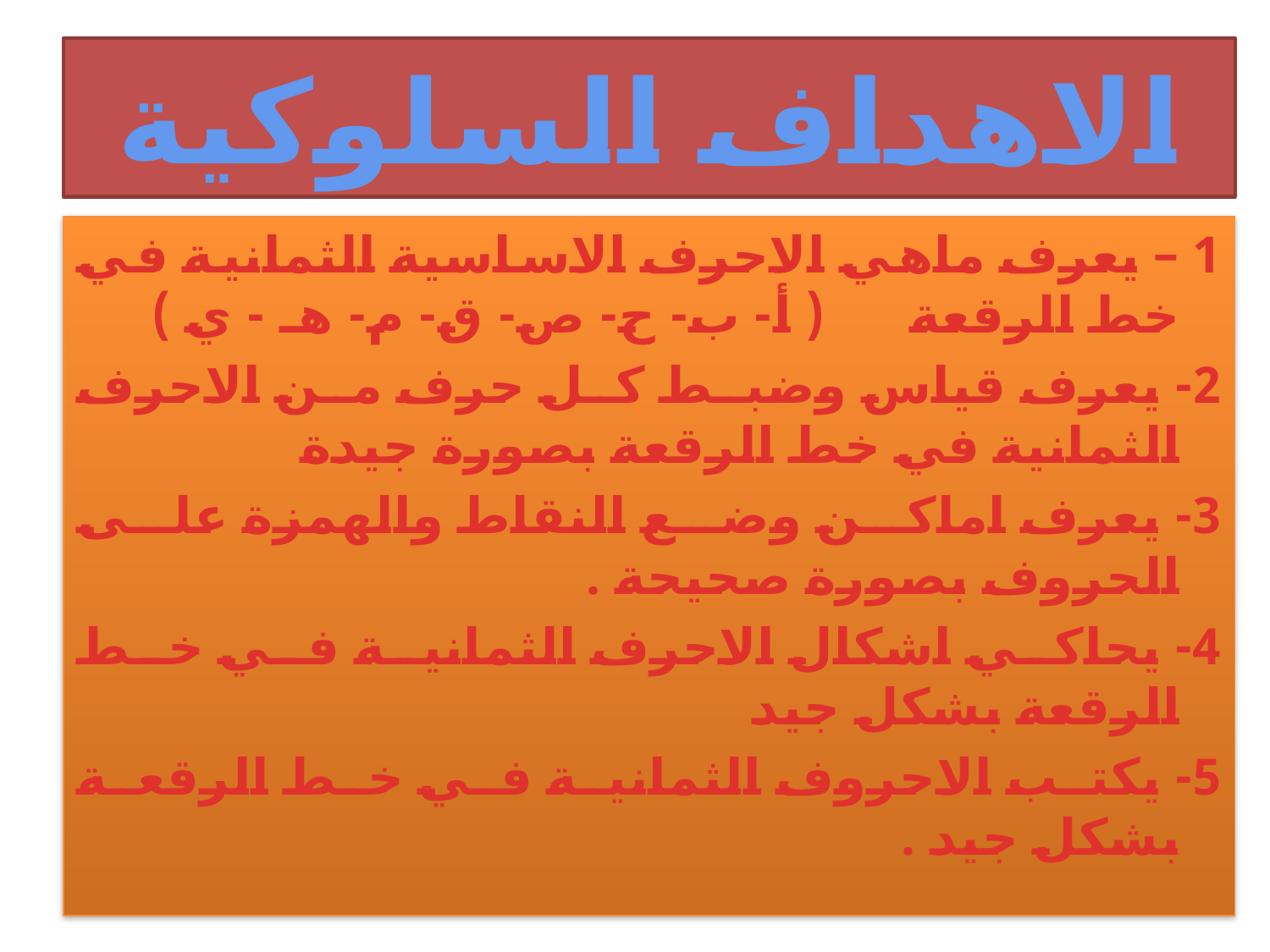

# الاهداف السلوكية
1 – يعرف ماهي الاحرف الاساسية الثمانية في خط الرقعة      ( أ- ب- ح- ص- ق- م- هـ - ي )
2- يعرف قياس وضبط كل حرف من الاحرف الثمانية في خط الرقعة بصورة جيدة
3- يعرف اماكن وضع النقاط والهمزة على الحروف بصورة صحيحة .
4- يحاكي اشكال الاحرف الثمانية في خط الرقعة بشكل جيد
5- يكتب الاحروف الثمانية في خط الرقعة بشكل جيد .